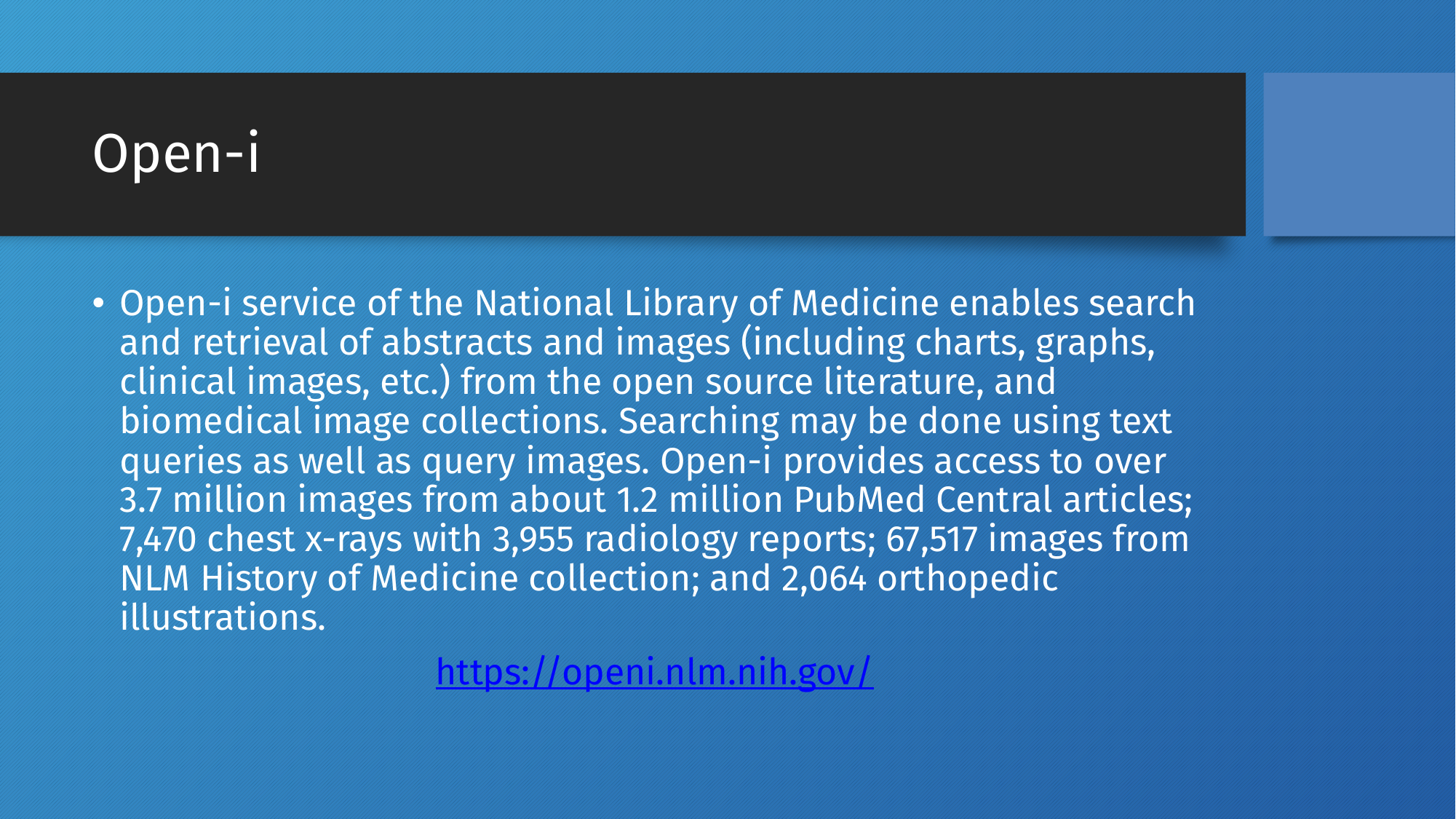

# Open-i
Open-i service of the National Library of Medicine enables search and retrieval of abstracts and images (including charts, graphs, clinical images, etc.) from the open source literature, and biomedical image collections. Searching may be done using text queries as well as query images. Open-i provides access to over 3.7 million images from about 1.2 million PubMed Central articles; 7,470 chest x-rays with 3,955 radiology reports; 67,517 images from NLM History of Medicine collection; and 2,064 orthopedic illustrations.
https://openi.nlm.nih.gov/